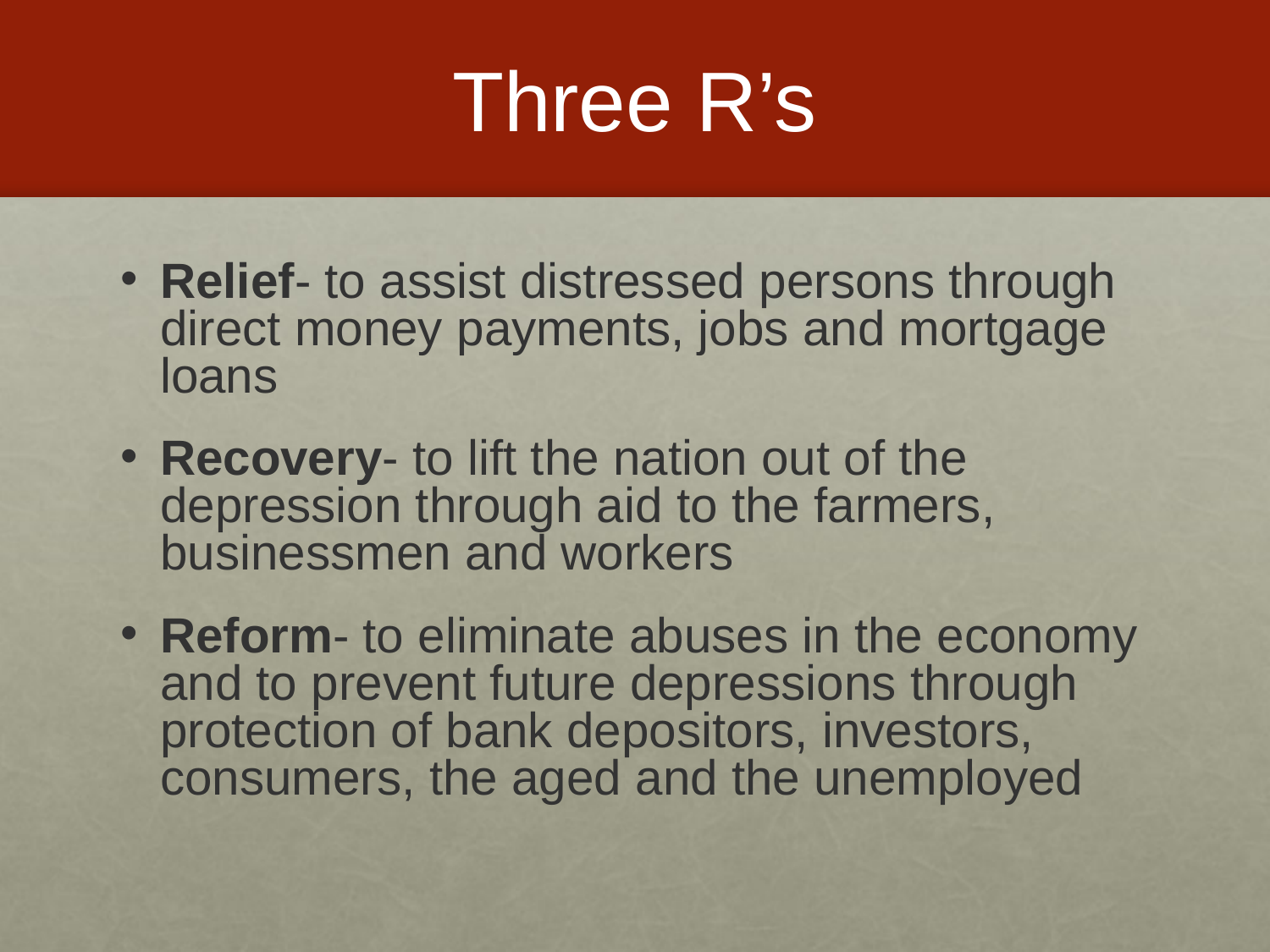

# Three R’s
Relief- to assist distressed persons through direct money payments, jobs and mortgage loans
Recovery- to lift the nation out of the depression through aid to the farmers, businessmen and workers
Reform- to eliminate abuses in the economy and to prevent future depressions through protection of bank depositors, investors, consumers, the aged and the unemployed